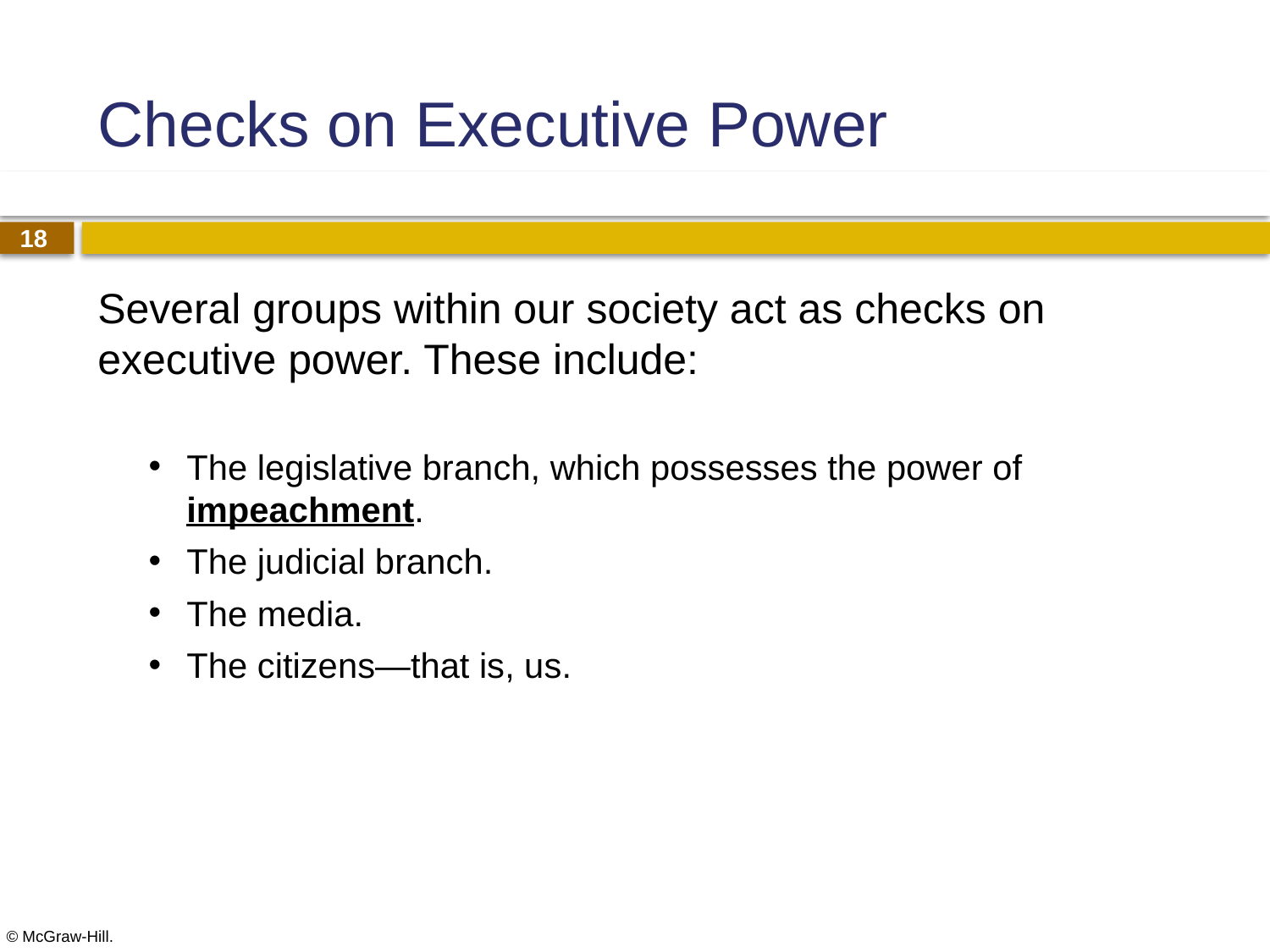

# Checks on Executive Power
Several groups within our society act as checks on executive power. These include:

The legislative branch, which possesses the power of impeachment.
The judicial branch.
The media.
The citizens—that is, us.